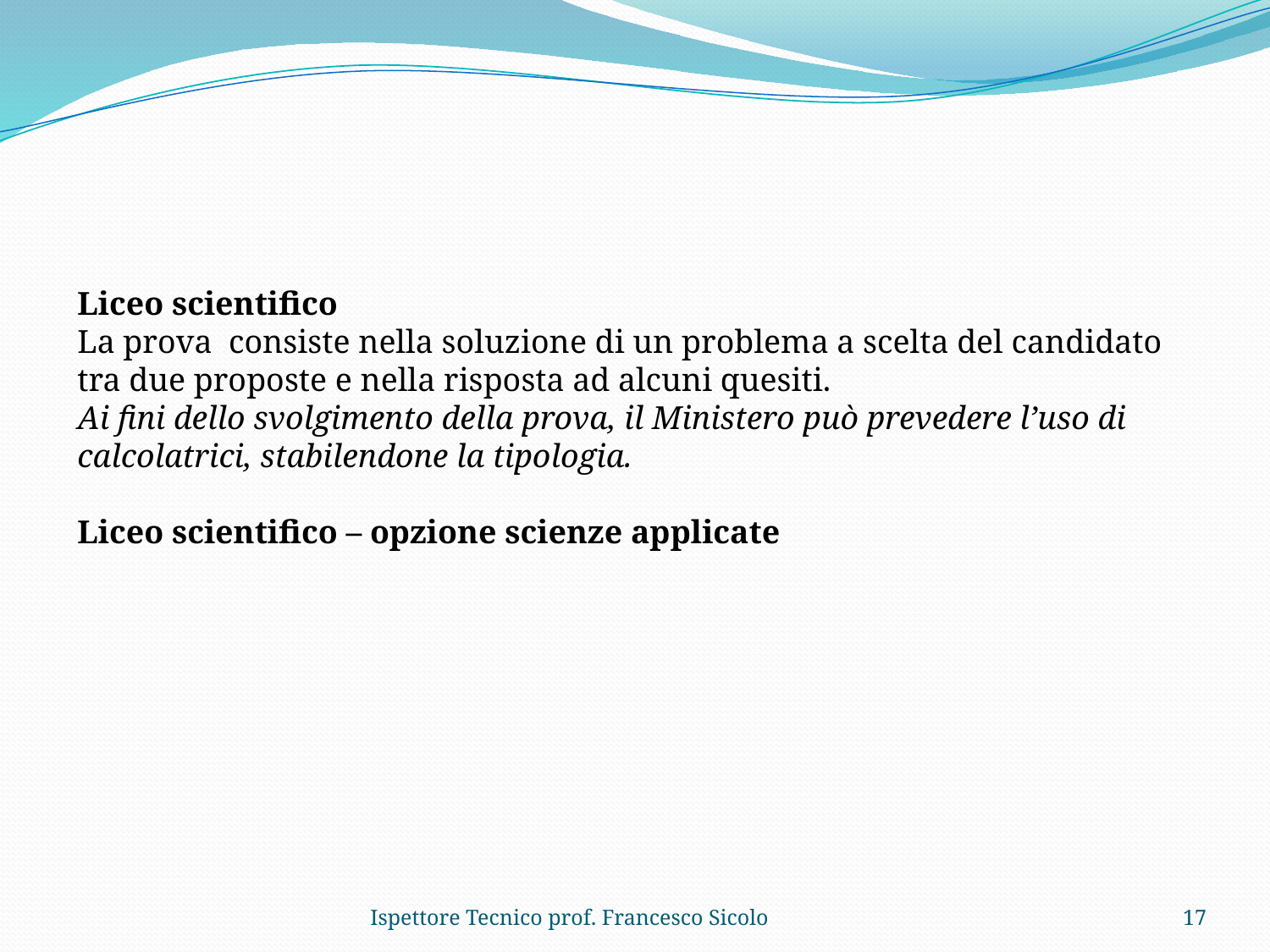

#
Liceo scientifico
La prova  consiste nella soluzione di un problema a scelta del candidato tra due proposte e nella risposta ad alcuni quesiti.
Ai fini dello svolgimento della prova, il Ministero può prevedere l’uso di calcolatrici, stabilendone la tipologia.

Liceo scientifico – opzione scienze applicate
Ispettore Tecnico prof. Francesco Sicolo
17